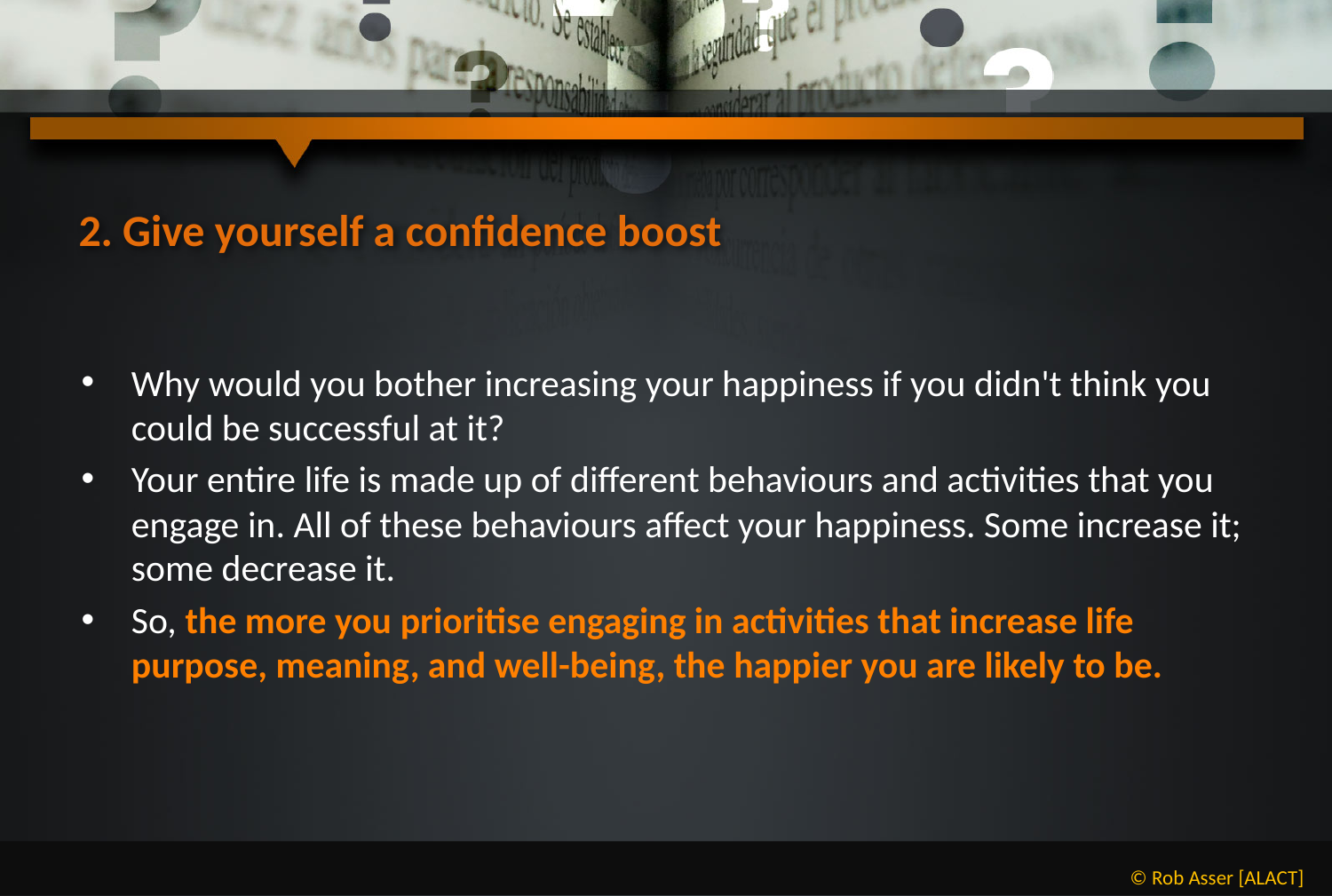

# 2. Give yourself a confidence boost

Why would you bother increasing your happiness if you didn't think you could be successful at it?
Your entire life is made up of different behaviours and activities that you engage in. All of these behaviours affect your happiness. Some increase it; some decrease it.
So, the more you prioritise engaging in activities that increase life purpose, meaning, and well-being, the happier you are likely to be.

© Rob Asser [ALACT]